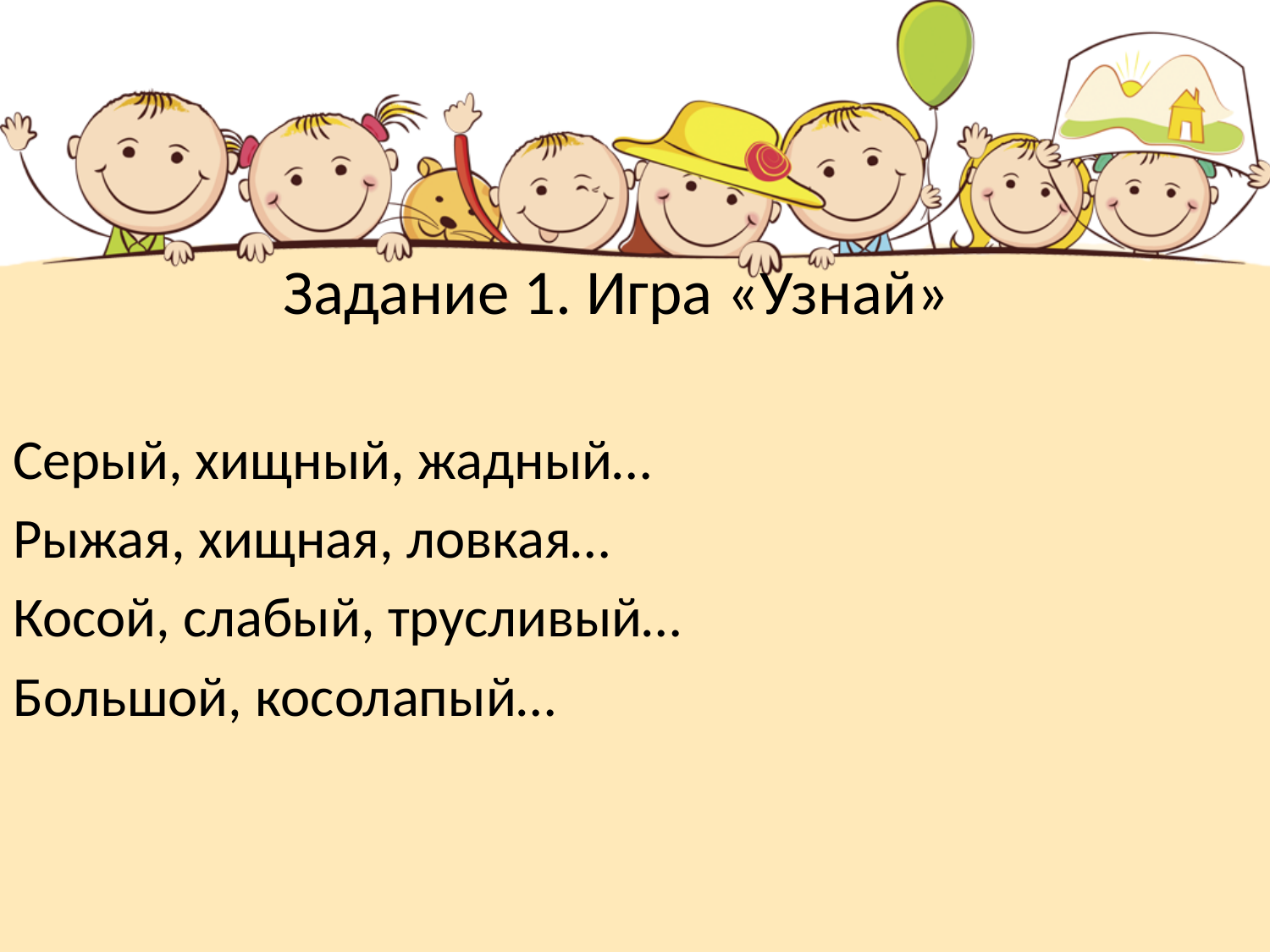

# Задание 1. Игра «Узнай»
Серый, хищный, жадный…
Рыжая, хищная, ловкая…
Косой, слабый, трусливый…
Большой, косолапый…